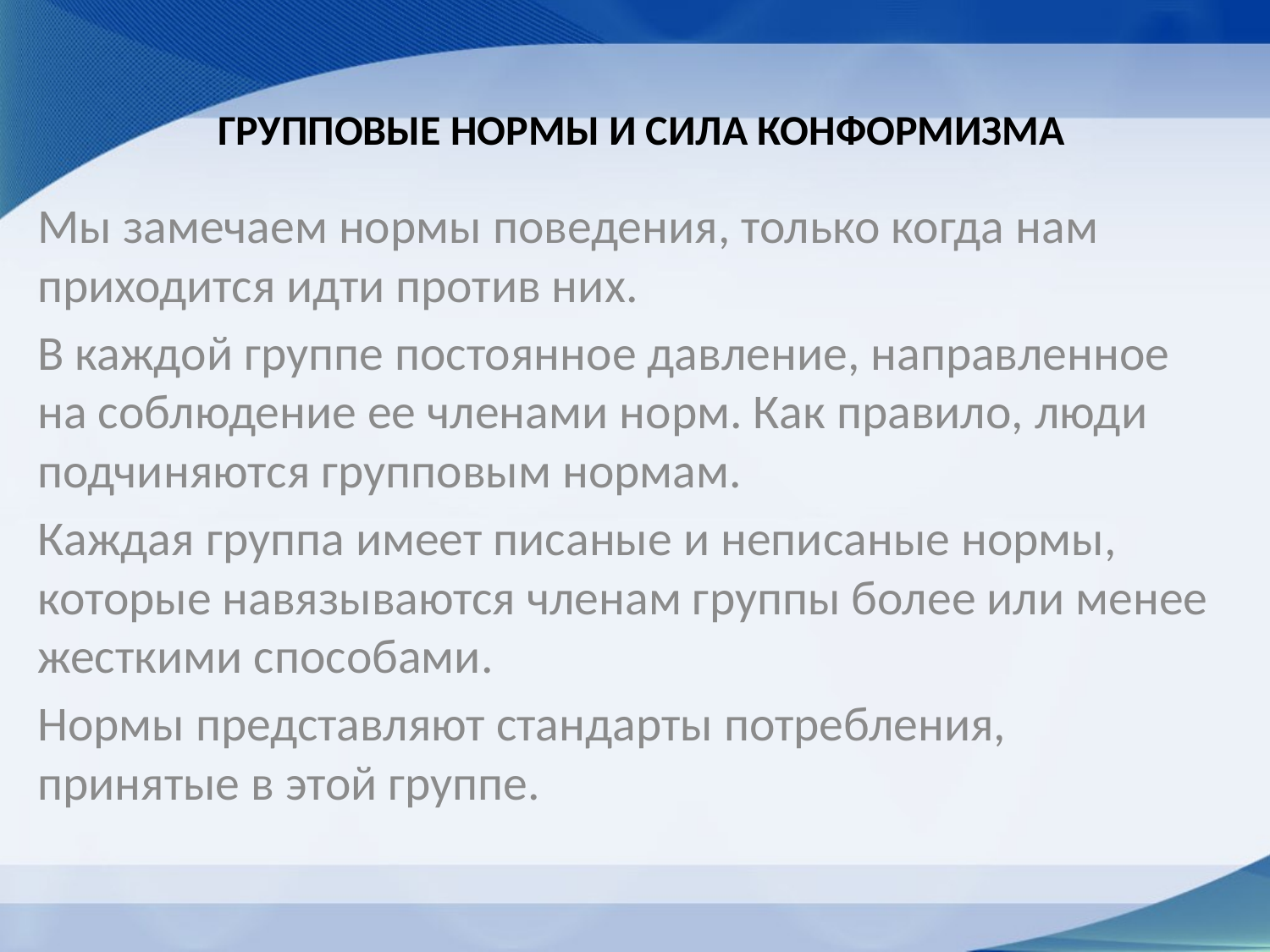

# Групповые нормы и сила конформизма
Мы замечаем нормы поведения, только когда нам приходится идти против них.
В каждой группе постоянное давление, направленное на соблюдение ее членами норм. Как правило, люди подчиняются групповым нормам.
Каждая группа имеет писаные и неписаные нормы, которые навязываются членам группы более или менее жесткими способами.
Нормы представляют стандарты потребления, принятые в этой группе.